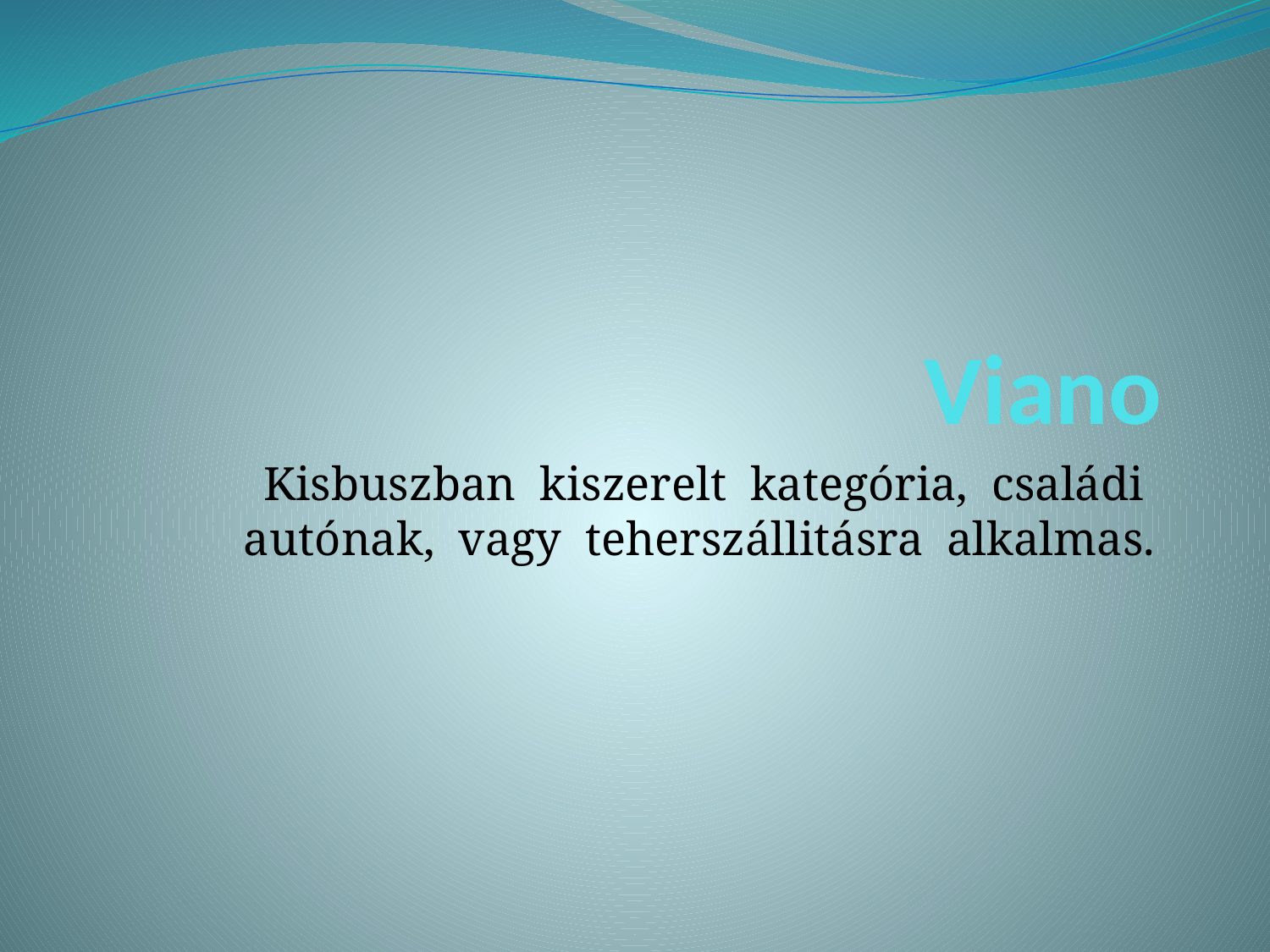

# Viano
Kisbuszban  kiszerelt  kategória,  családi  autónak,  vagy  teherszállitásra  alkalmas.